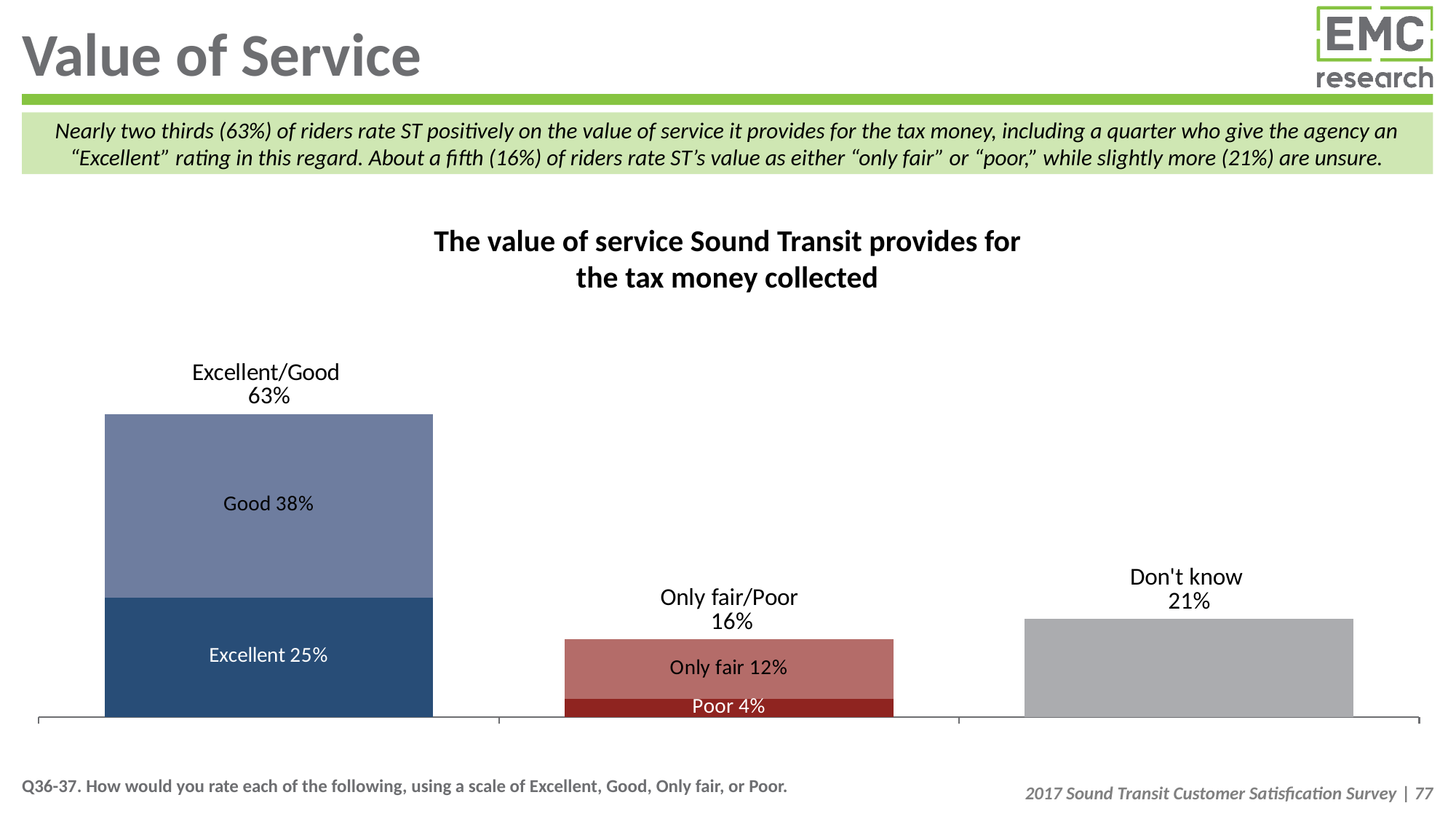

# Value of Service
Nearly two thirds (63%) of riders rate ST positively on the value of service it provides for the tax money, including a quarter who give the agency an “Excellent” rating in this regard. About a fifth (16%) of riders rate ST’s value as either “only fair” or “poor,” while slightly more (21%) are unsure.

### Chart

| Category | Column1 | Column2 | Total |
|---|---|---|---|
| Excellent/Good | 0.24901711569068147 | 0.3838702989932196 | 0.6328874146839011 |
| Only fair/Poor | 0.03787991063744535 | 0.12400454169232995 | 0.1618844523297753 |
| Don't know | 0.2052281329863099 | None | 0.2052281329863099 |
The value of service Sound Transit provides for the tax money collected
Q36-37. How would you rate each of the following, using a scale of Excellent, Good, Only fair, or Poor.